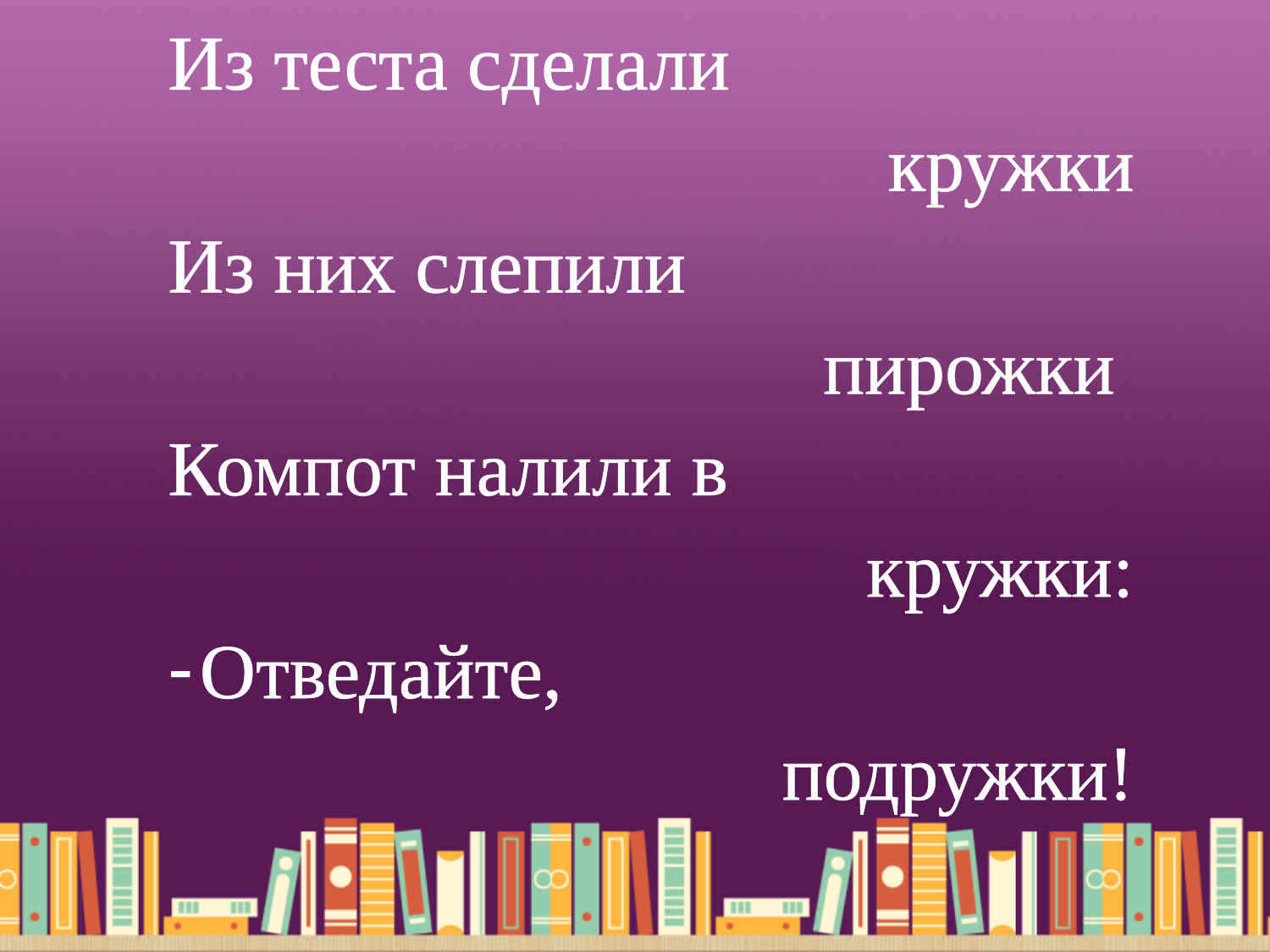

Из теста сделали
кружки
Из них слепили
пирожки
Компот налили в
кружки:
Отведайте,
подружки!